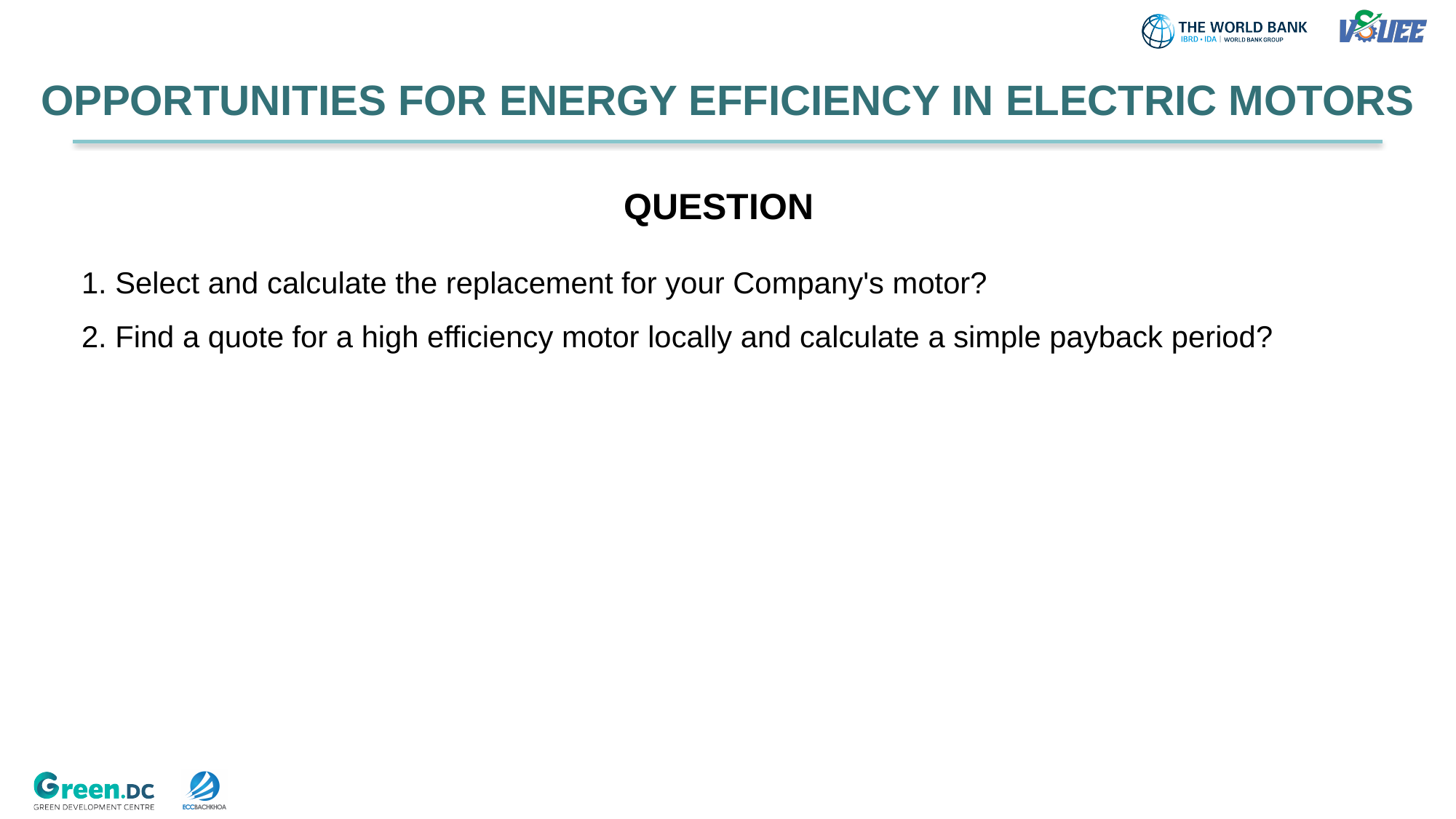

# OPPORTUNITIES FOR ENERGY EFFICIENCY IN ELECTRIC MOTORS
QUESTION
1. Select and calculate the replacement for your Company's motor?
2. Find a quote for a high efficiency motor locally and calculate a simple payback period?